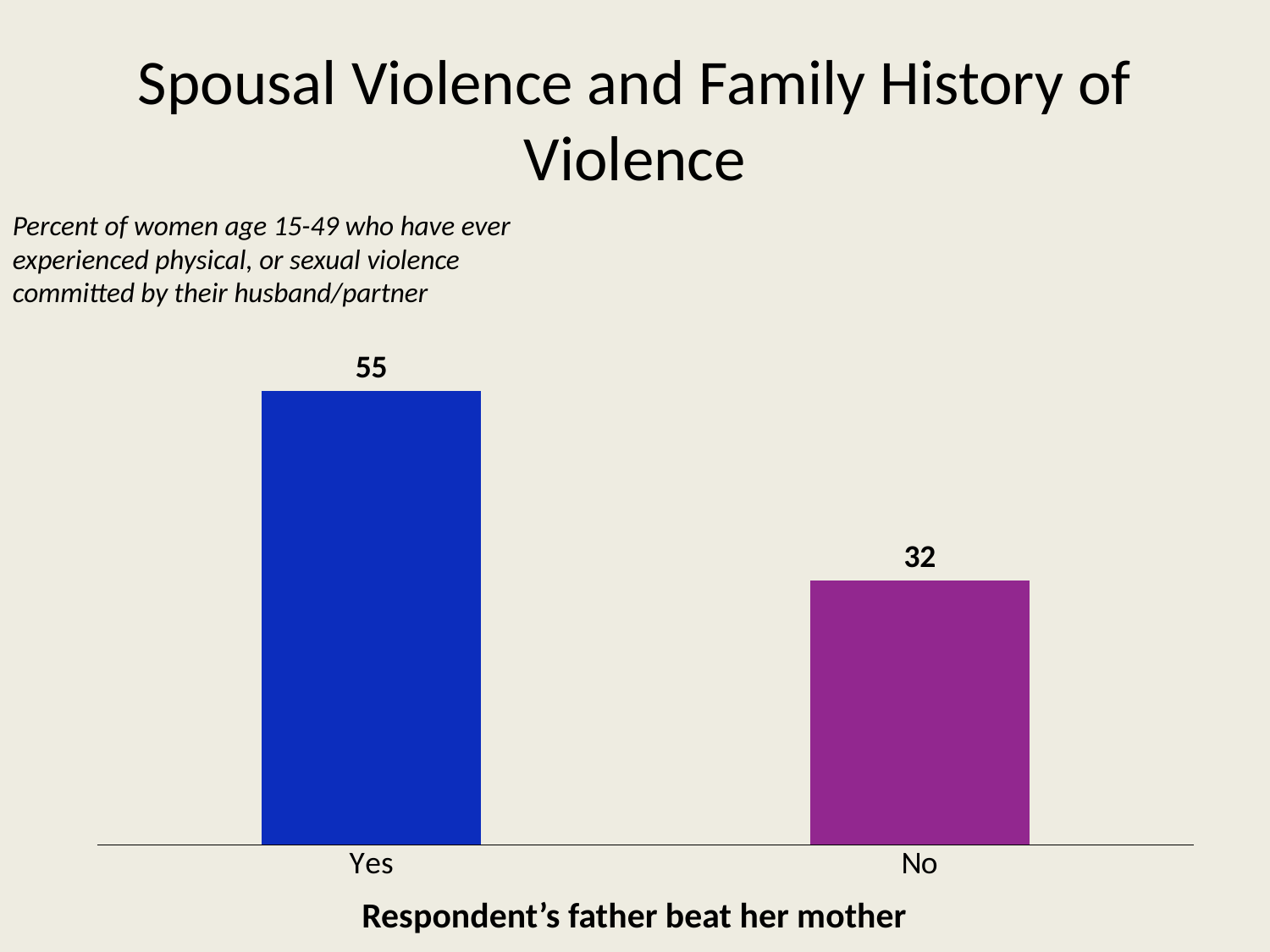

# Spousal Violence and Family History of Violence
Percent of women age 15-49 who have ever experienced physical, or sexual violence committed by their husband/partner

### Chart

| Category | Series 1 |
|---|---|
| Yes | 55.0 |
| No | 32.0 |
Respondent’s father beat her mother